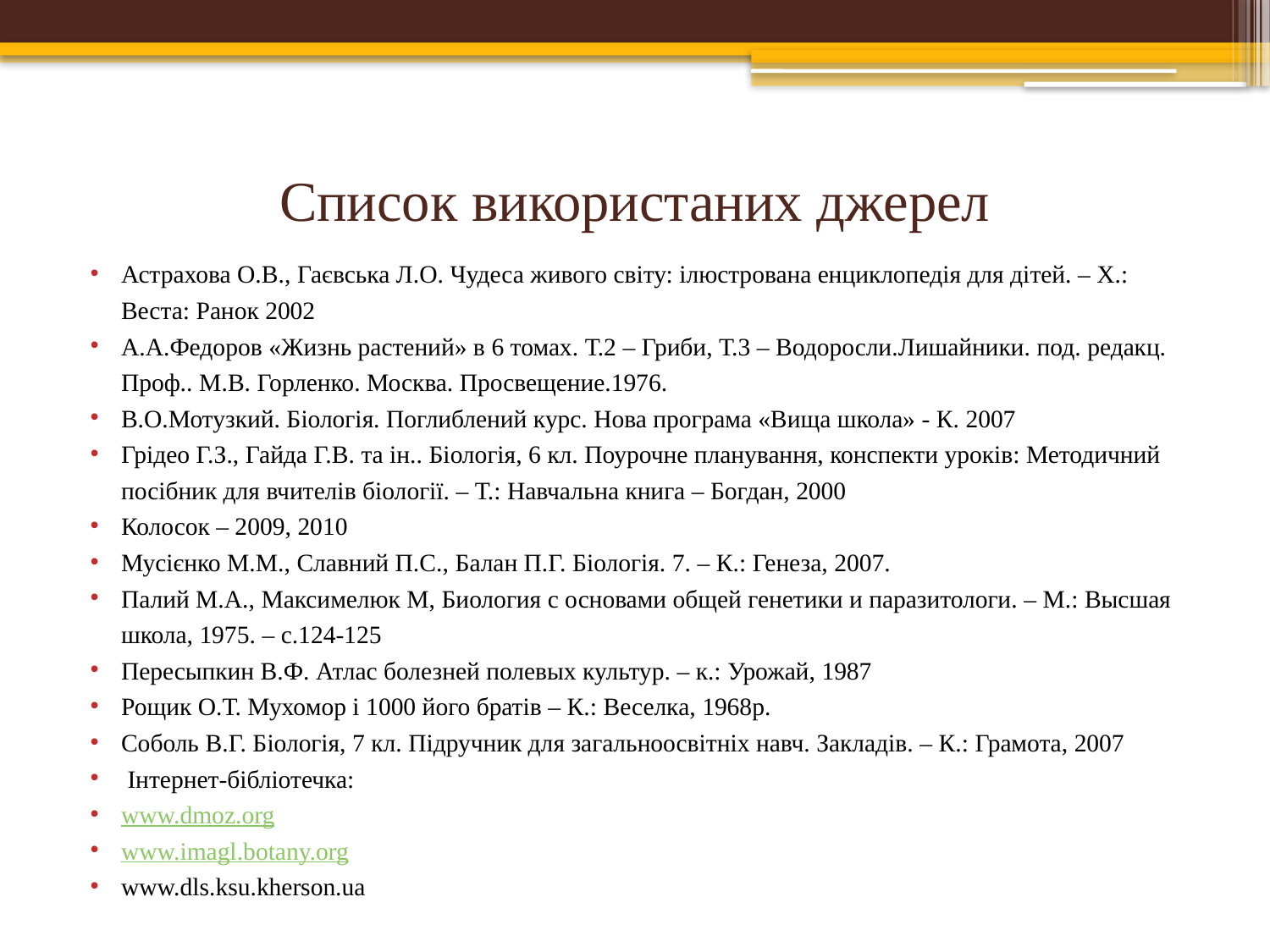

# Список використаних джерел
Астрахова О.В., Гаєвська Л.О. Чудеса живого світу: ілюстрована енциклопедія для дітей. – Х.: Веста: Ранок 2002
А.А.Федоров «Жизнь растений» в 6 томах. Т.2 – Гриби, Т.3 – Водоросли.Лишайники. под. редакц. Проф.. М.В. Горленко. Москва. Просвещение.1976.
В.О.Мотузкий. Біологія. Поглиблений курс. Нова програма «Вища школа» - К. 2007
Грідео Г.З., Гайда Г.В. та ін.. Біологія, 6 кл. Поурочне планування, конспекти уроків: Методичний посібник для вчителів біології. – Т.: Навчальна книга – Богдан, 2000
Колосок – 2009, 2010
Мусієнко М.М., Славний П.С., Балан П.Г. Біологія. 7. – К.: Генеза, 2007.
Палий М.А., Максимелюк М, Биология с основами общей генетики и паразитологи. – М.: Высшая школа, 1975. – с.124-125
Пересыпкин В.Ф. Атлас болезней полевых культур. – к.: Урожай, 1987
Рощик О.Т. Мухомор і 1000 його братів – К.: Веселка, 1968р.
Соболь В.Г. Біологія, 7 кл. Підручник для загальноосвітніх навч. Закладів. – К.: Грамота, 2007
 Інтернет-бібліотечка:
www.dmoz.org
www.imagl.botany.org
www.dls.ksu.kherson.ua